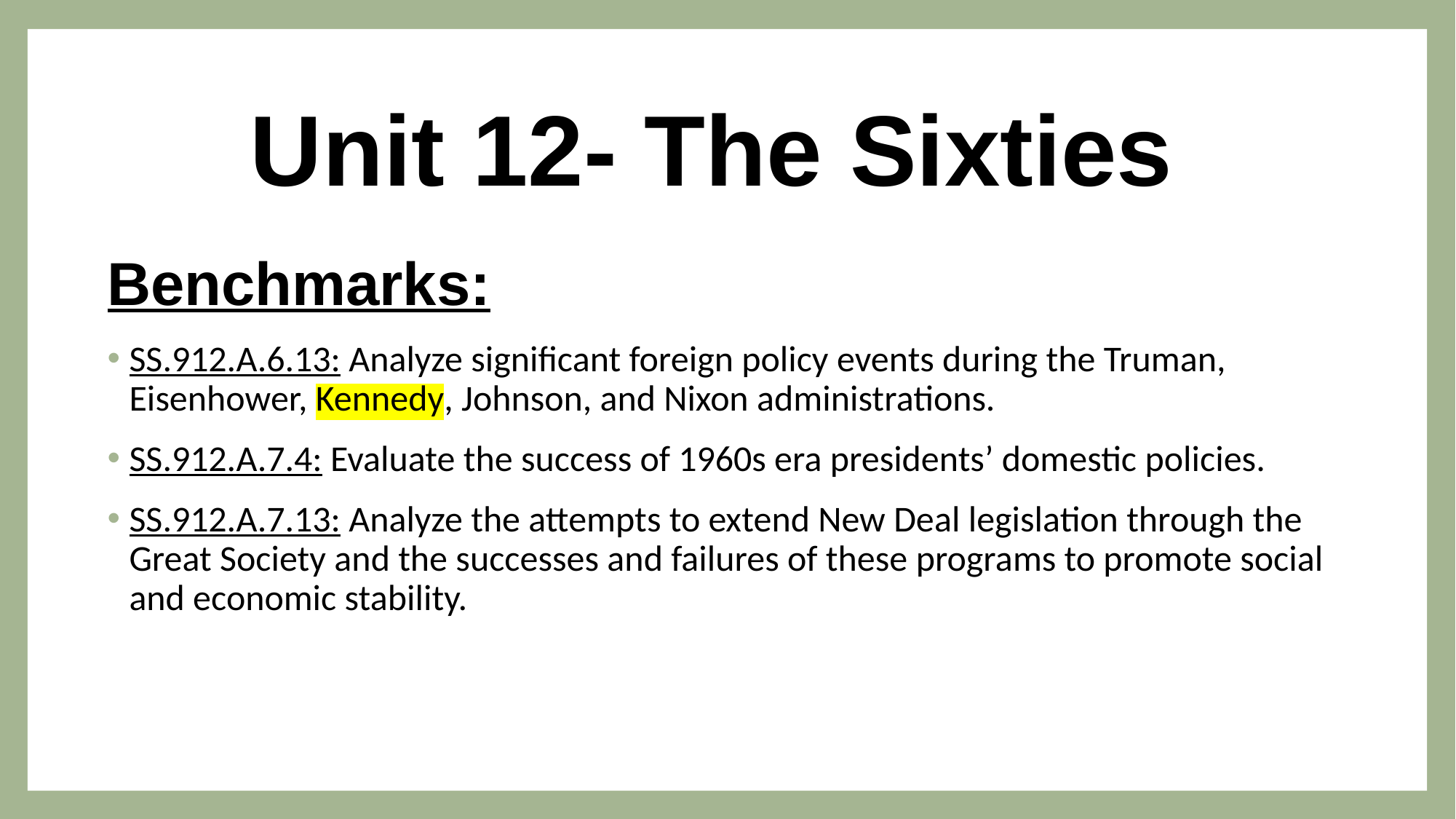

# Unit 12- The Sixties
Benchmarks:
SS.912.A.6.13: Analyze significant foreign policy events during the Truman, Eisenhower, Kennedy, Johnson, and Nixon administrations.
SS.912.A.7.4: Evaluate the success of 1960s era presidents’ domestic policies.
SS.912.A.7.13: Analyze the attempts to extend New Deal legislation through the Great Society and the successes and failures of these programs to promote social and economic stability.